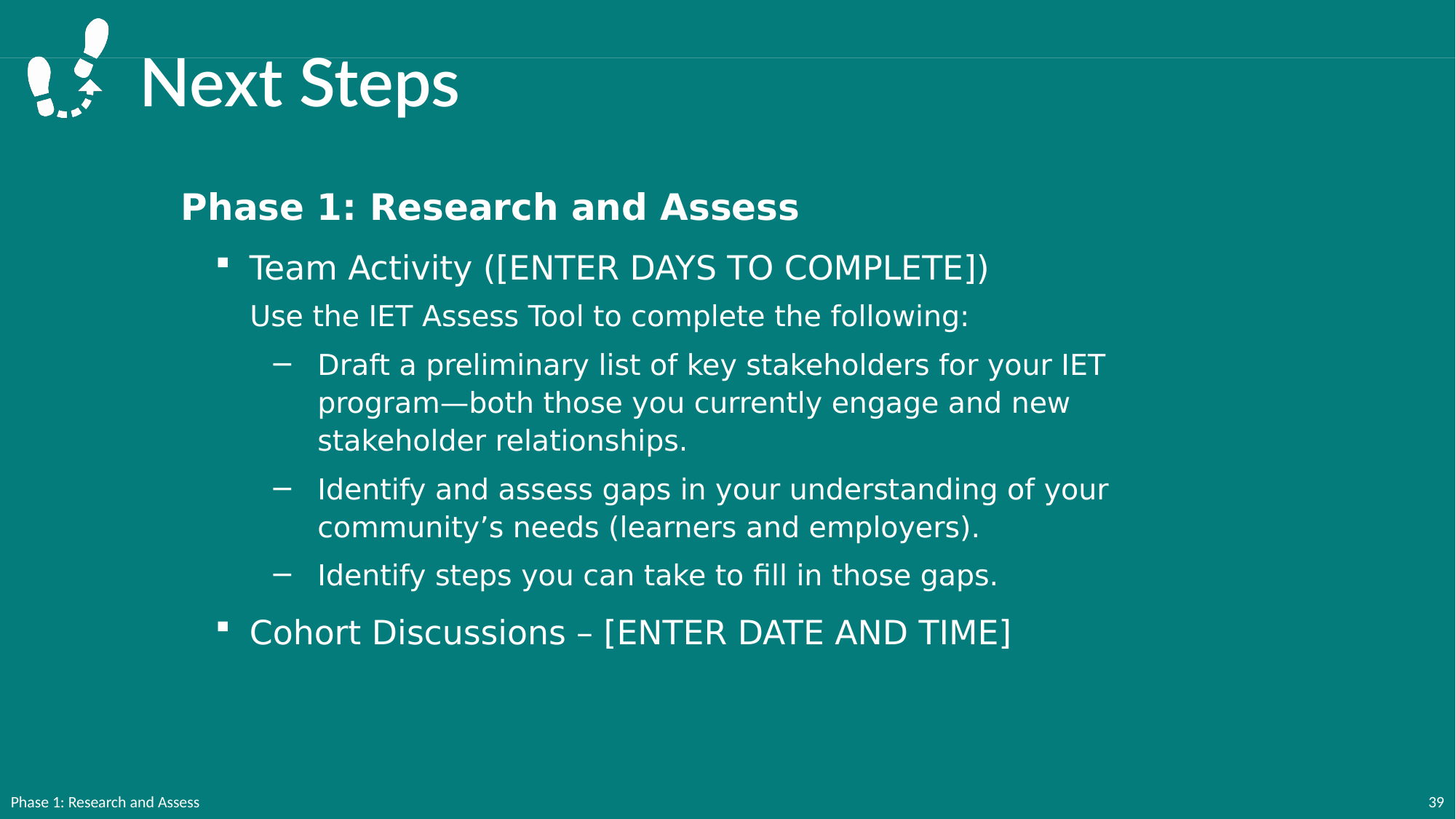

# Next Steps
Phase 1: Research and Assess
Team Activity ([ENTER DAYS TO COMPLETE])
Use the IET Assess Tool to complete the following:
Draft a preliminary list of key stakeholders for your IET program—both those you currently engage and new stakeholder relationships.
Identify and assess gaps in your understanding of your community’s needs (learners and employers).
Identify steps you can take to fill in those gaps.
Cohort Discussions – [ENTER DATE AND TIME]

Phase 1: Research and Assess
39